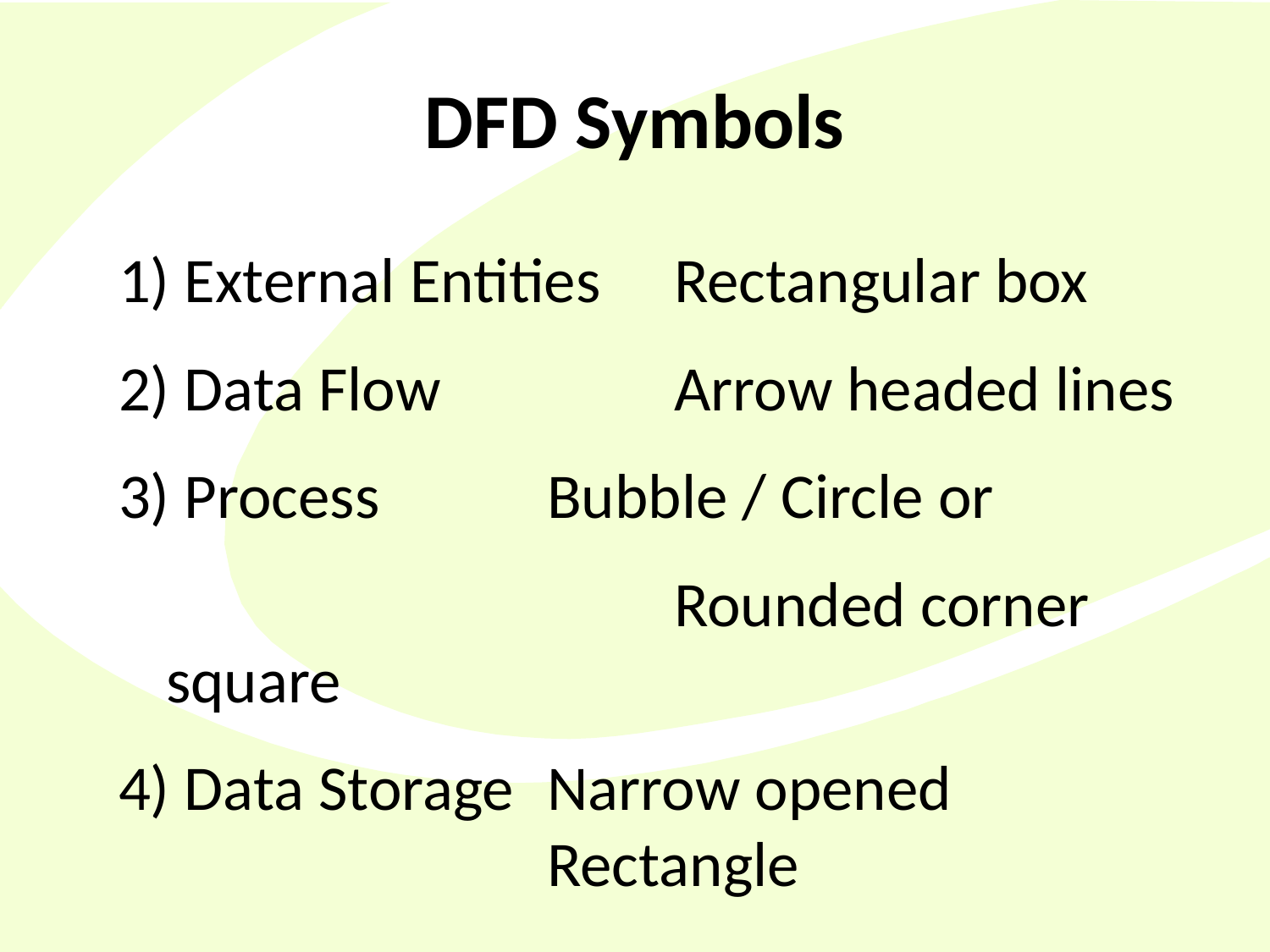

# DFD Symbols
1) External Entities	Rectangular box
2) Data Flow		Arrow headed lines
3) Process		Bubble / Circle or
					Rounded corner square
4) Data Storage	Narrow opened 					Rectangle